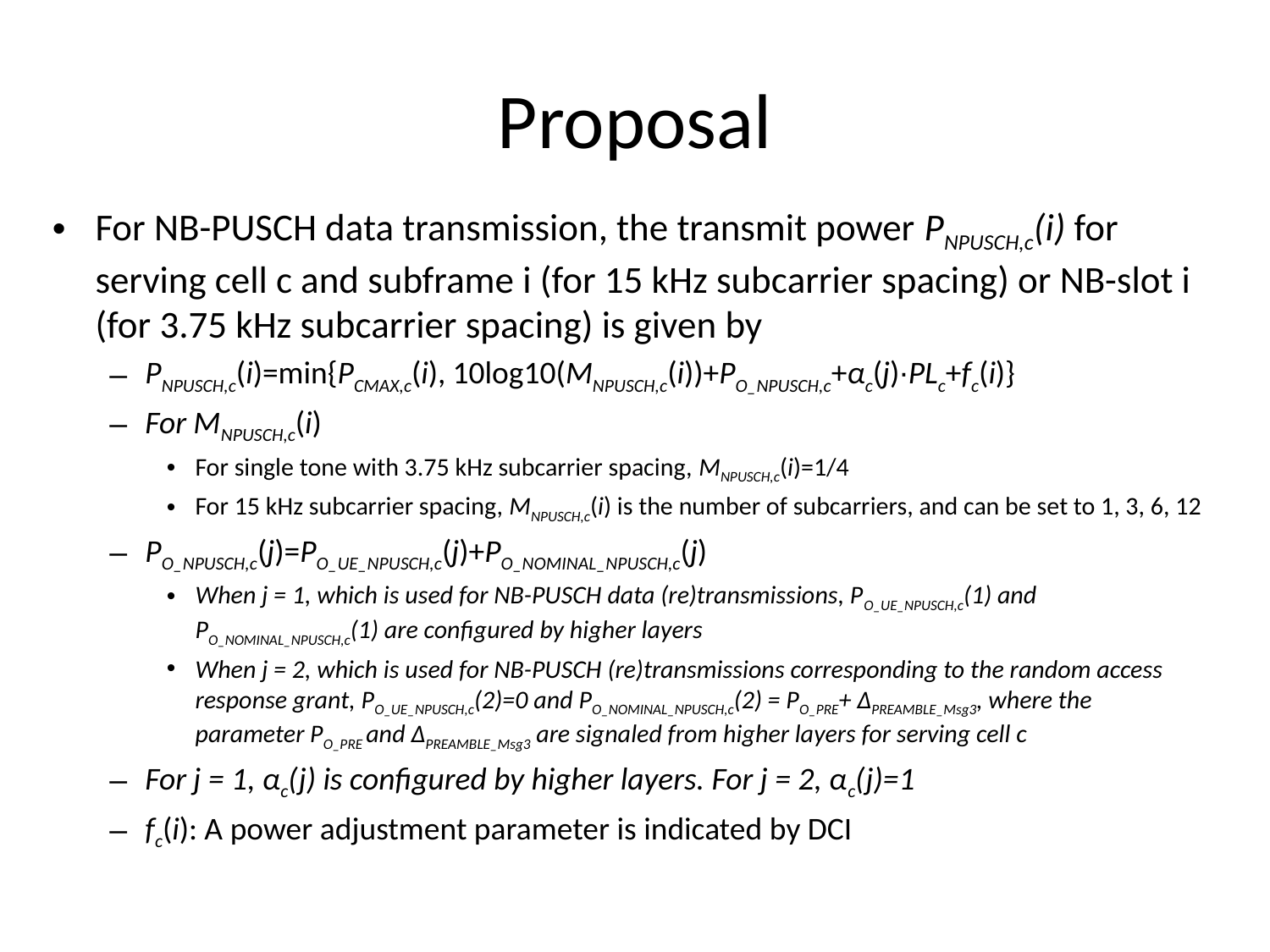

# Proposal
For NB-PUSCH data transmission, the transmit power PNPUSCH,c(i) for serving cell c and subframe i (for 15 kHz subcarrier spacing) or NB-slot i (for 3.75 kHz subcarrier spacing) is given by
PNPUSCH,c(i)=min{PCMAX,c(i), 10log10(MNPUSCH,c(i))+PO_NPUSCH,c+αc(j)∙PLc+fc(i)}
For MNPUSCH,c(i)
For single tone with 3.75 kHz subcarrier spacing, MNPUSCH,c(i)=1/4
For 15 kHz subcarrier spacing, MNPUSCH,c(i) is the number of subcarriers, and can be set to 1, 3, 6, 12
PO_NPUSCH,c(j)=PO_UE_NPUSCH,c(j)+PO_NOMINAL_NPUSCH,c(j)
When j = 1, which is used for NB-PUSCH data (re)transmissions, PO_UE_NPUSCH,c(1) and PO_NOMINAL_NPUSCH,c(1) are configured by higher layers
When j = 2, which is used for NB-PUSCH (re)transmissions corresponding to the random access response grant, PO_UE_NPUSCH,c(2)=0 and PO_NOMINAL_NPUSCH,c(2) = PO_PRE+ ΔPREAMBLE_Msg3, where the parameter PO_PRE and ΔPREAMBLE_Msg3 are signaled from higher layers for serving cell c
For j = 1, αc(j) is configured by higher layers. For j = 2, αc(j)=1
fc(i): A power adjustment parameter is indicated by DCI